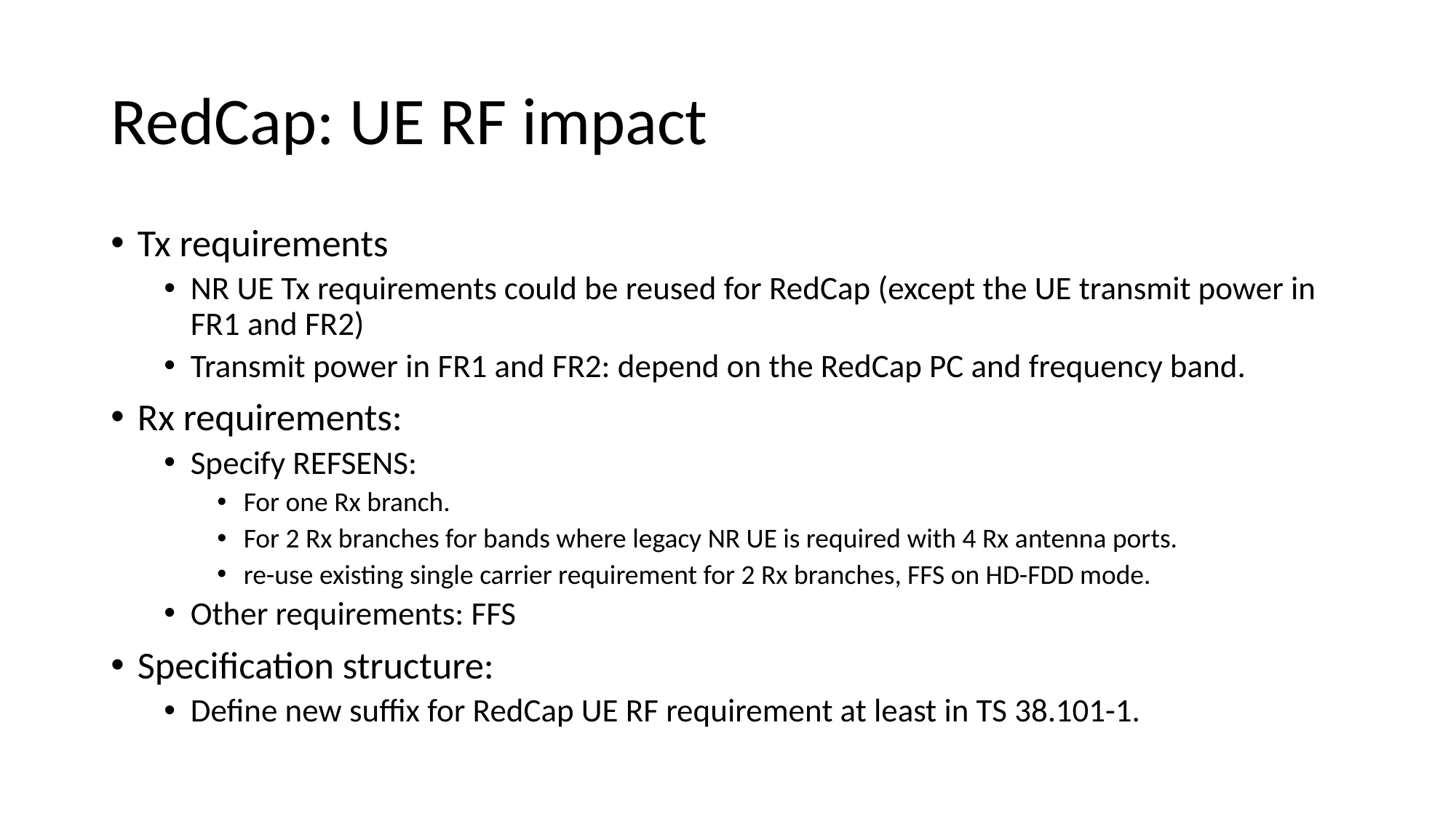

# RedCap: UE RF impact
Tx requirements
NR UE Tx requirements could be reused for RedCap (except the UE transmit power in FR1 and FR2)
Transmit power in FR1 and FR2: depend on the RedCap PC and frequency band.
Rx requirements:
Specify REFSENS:
For one Rx branch.
For 2 Rx branches for bands where legacy NR UE is required with 4 Rx antenna ports.
re-use existing single carrier requirement for 2 Rx branches, FFS on HD-FDD mode.
Other requirements: FFS
Specification structure:
Define new suffix for RedCap UE RF requirement at least in TS 38.101-1.